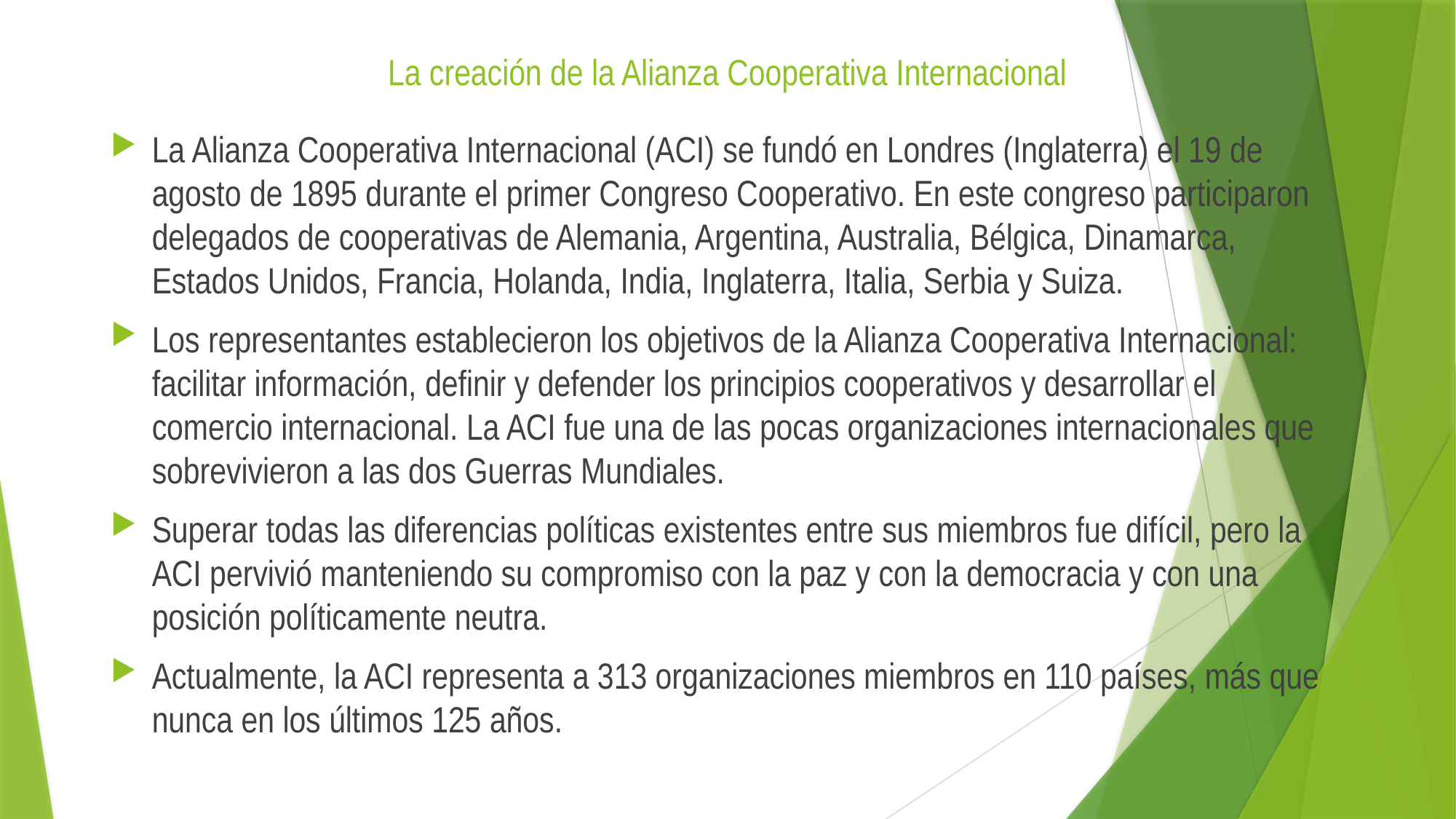

# La creación de la Alianza Cooperativa Internacional
La Alianza Cooperativa Internacional (ACI) se fundó en Londres (Inglaterra) el 19 de agosto de 1895 durante el primer Congreso Cooperativo. En este congreso participaron delegados de cooperativas de Alemania, Argentina, Australia, Bélgica, Dinamarca, Estados Unidos, Francia, Holanda, India, Inglaterra, Italia, Serbia y Suiza.
Los representantes establecieron los objetivos de la Alianza Cooperativa Internacional: facilitar información, definir y defender los principios cooperativos y desarrollar el comercio internacional. La ACI fue una de las pocas organizaciones internacionales que sobrevivieron a las dos Guerras Mundiales.
Superar todas las diferencias políticas existentes entre sus miembros fue difícil, pero la ACI pervivió manteniendo su compromiso con la paz y con la democracia y con una posición políticamente neutra.
Actualmente, la ACI representa a 313 organizaciones miembros en 110 países, más que nunca en los últimos 125 años.